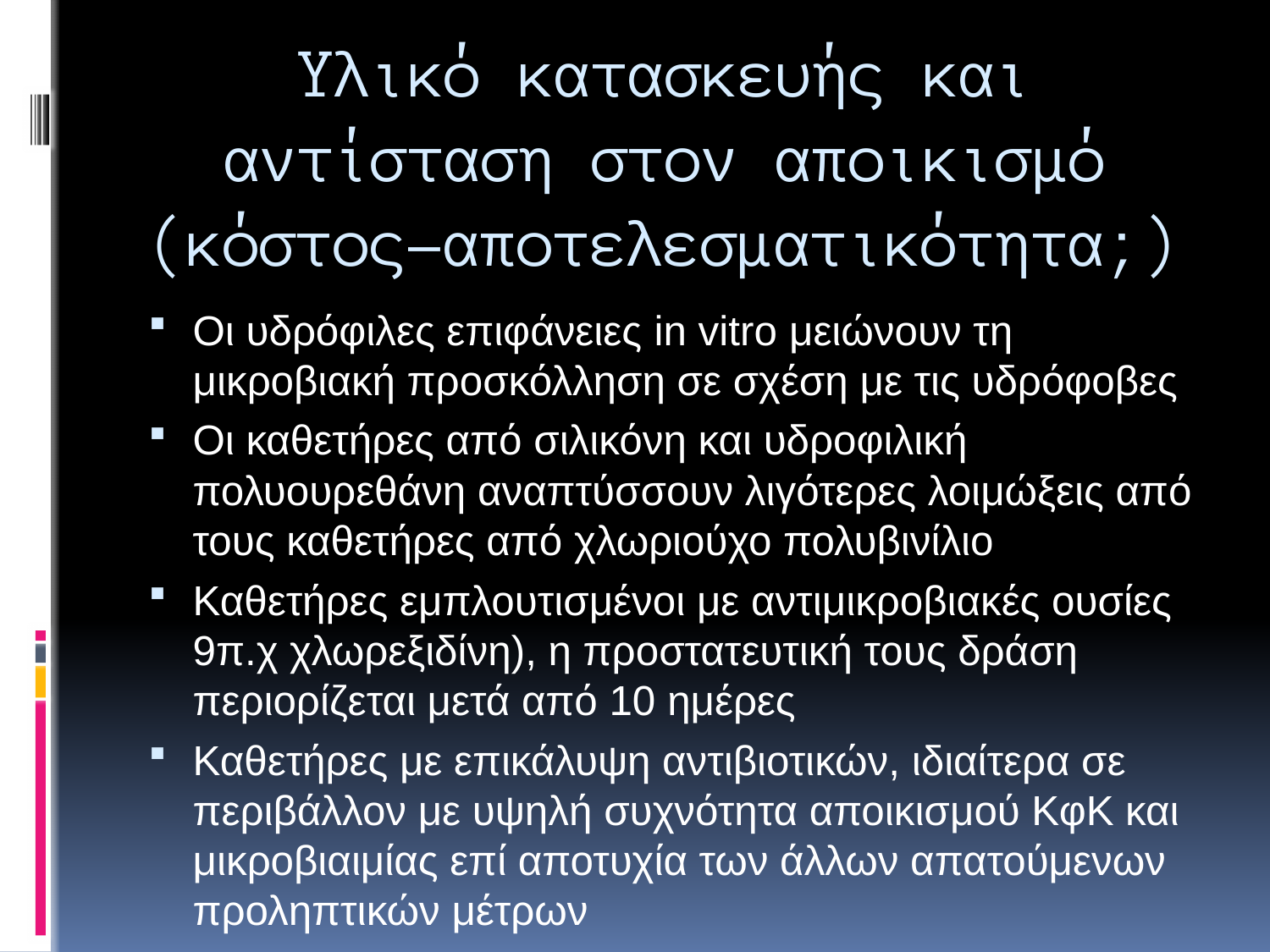

# Υλικό κατασκευής και αντίσταση στον αποικισμό (κόστος-αποτελεσματικότητα;)
Οι υδρόφιλες επιφάνειες in vitro μειώνουν τη μικροβιακή προσκόλληση σε σχέση με τις υδρόφοβες
Οι καθετήρες από σιλικόνη και υδροφιλική πολυουρεθάνη αναπτύσσουν λιγότερες λοιμώξεις από τους καθετήρες από χλωριούχο πολυβινίλιο
Καθετήρες εμπλουτισμένοι με αντιμικροβιακές ουσίες 9π.χ χλωρεξιδίνη), η προστατευτική τους δράση περιορίζεται μετά από 10 ημέρες
Καθετήρες με επικάλυψη αντιβιοτικών, ιδιαίτερα σε περιβάλλον με υψηλή συχνότητα αποικισμού ΚφΚ και μικροβιαιμίας επί αποτυχία των άλλων απατούμενων προληπτικών μέτρων